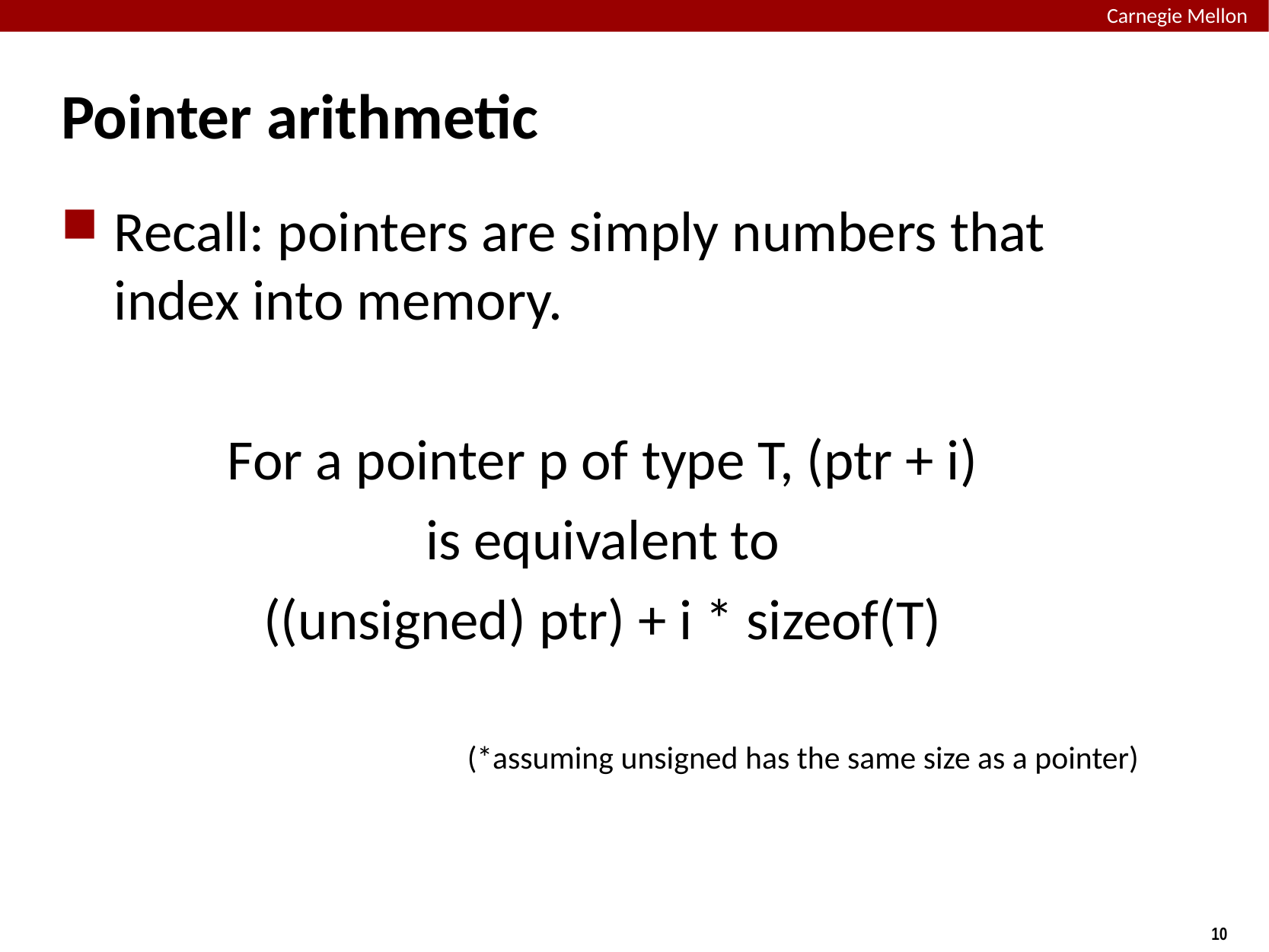

# Pointer arithmetic
Recall: pointers are simply numbers that index into memory.

For a pointer p of type T, (ptr + i)
is equivalent to
((unsigned) ptr) + i * sizeof(T)

(*assuming unsigned has the same size as a pointer)